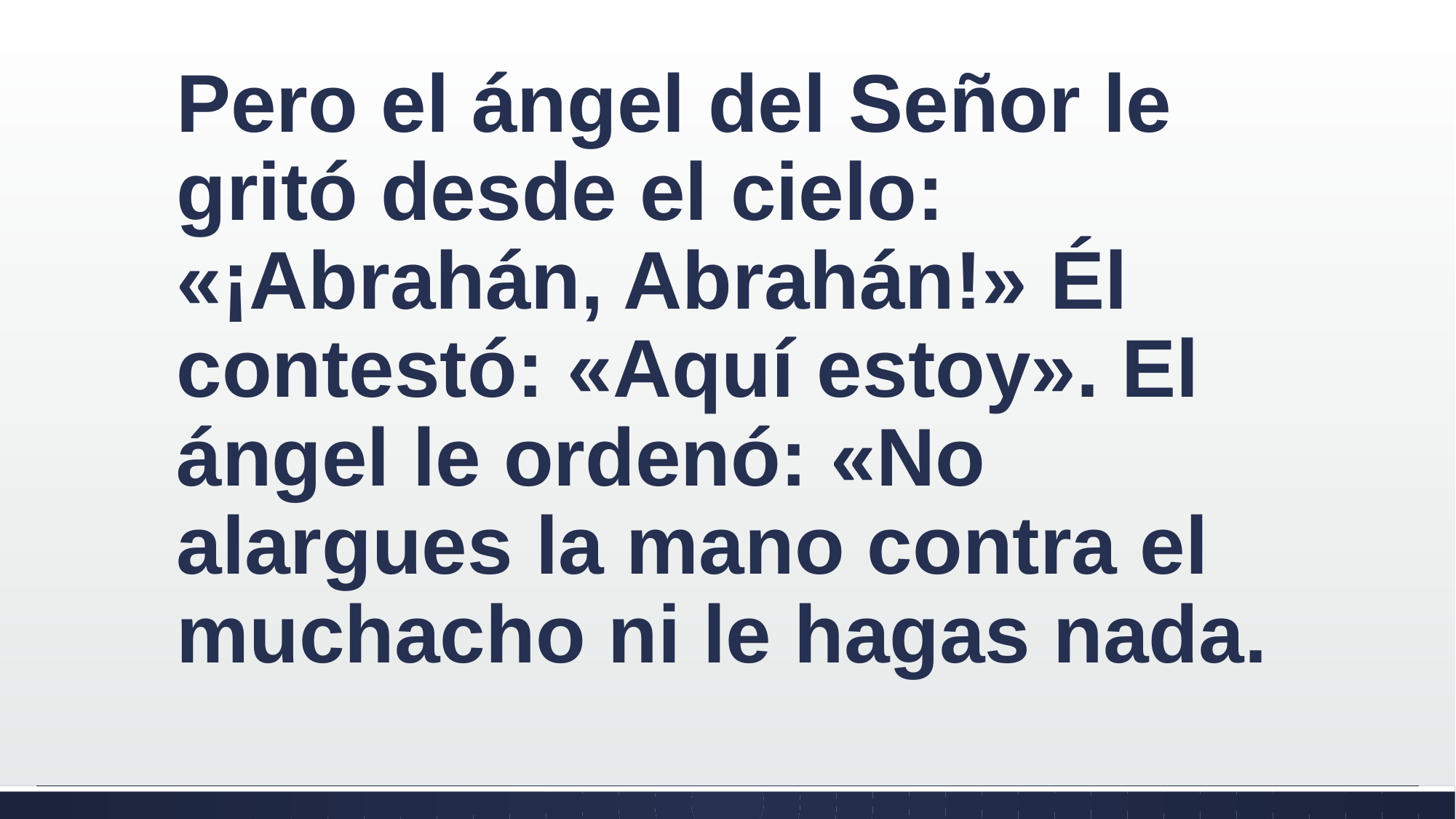

#
Pero el ángel del Señor le gritó desde el cielo: «¡Abrahán, Abrahán!» Él contestó: «Aquí estoy». El ángel le ordenó: «No alargues la mano contra el muchacho ni le hagas nada.